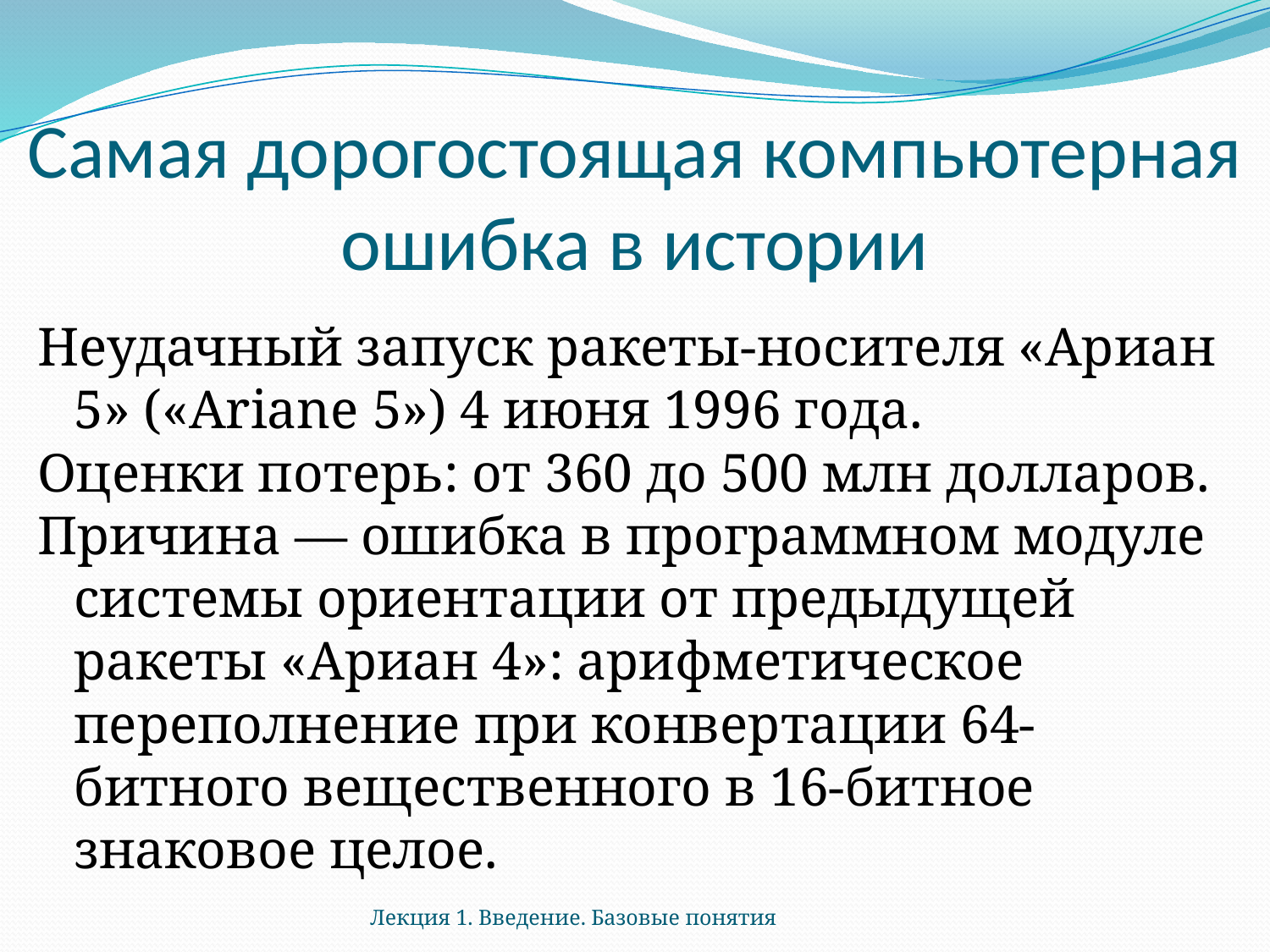

# Самая дорогостоящая компьютерная ошибка в истории
Неудачный запуск ракеты-носителя «Ариан 5» («Ariane 5») 4 июня 1996 года.
Оценки потерь: от 360 до 500 млн долларов.
Причина — ошибка в программном модуле системы ориентации от предыдущей ракеты «Ариан 4»: арифметическое переполнение при конвертации 64-битного вещественного в 16-битное знаковое целое.
Лекция 1. Введение. Базовые понятия